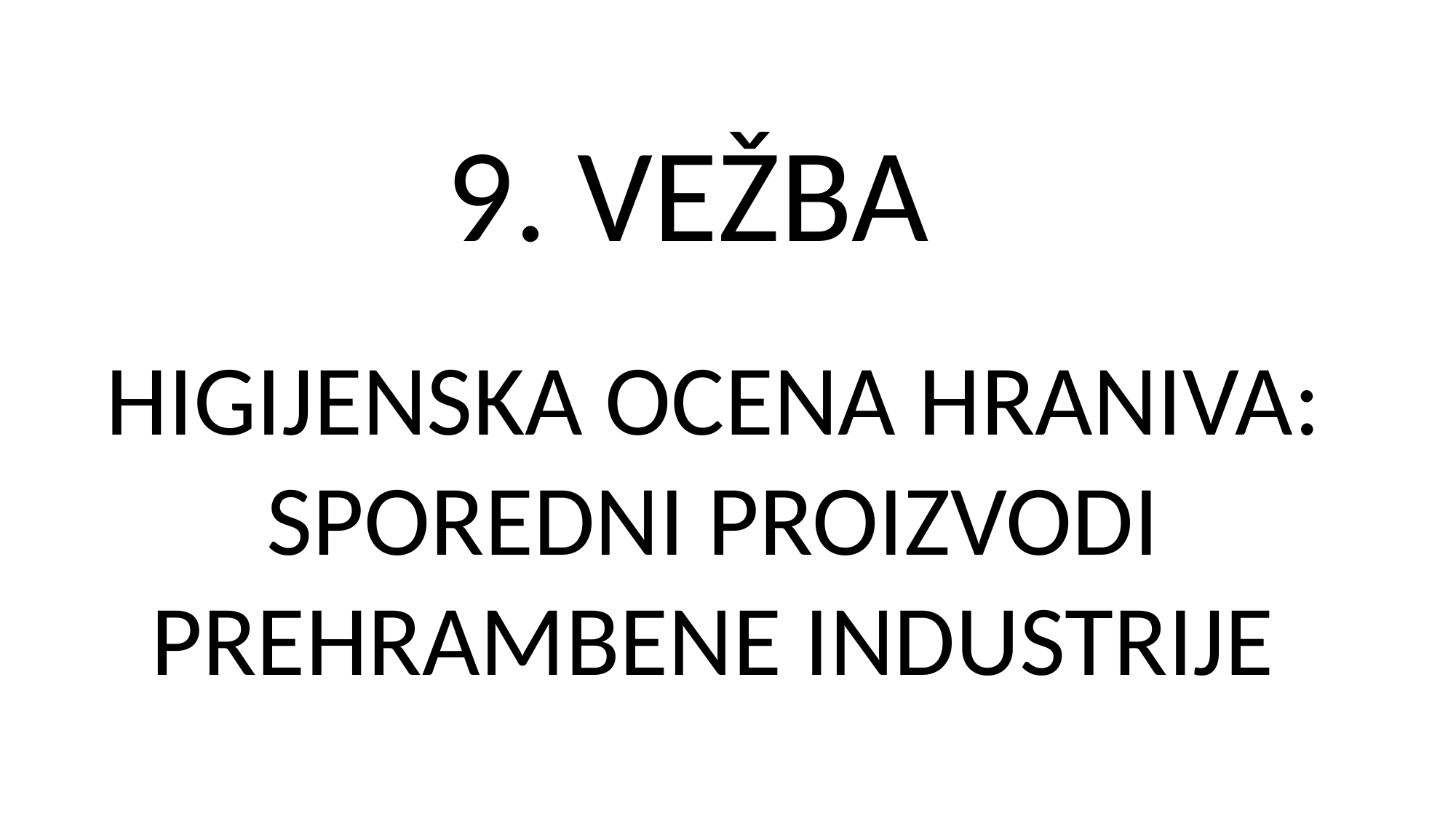

9. VEŽBA
HIGIJENSKA OCENA HRANIVA: SPOREDNI PROIZVODI PREHRAMBENE INDUSTRIJE